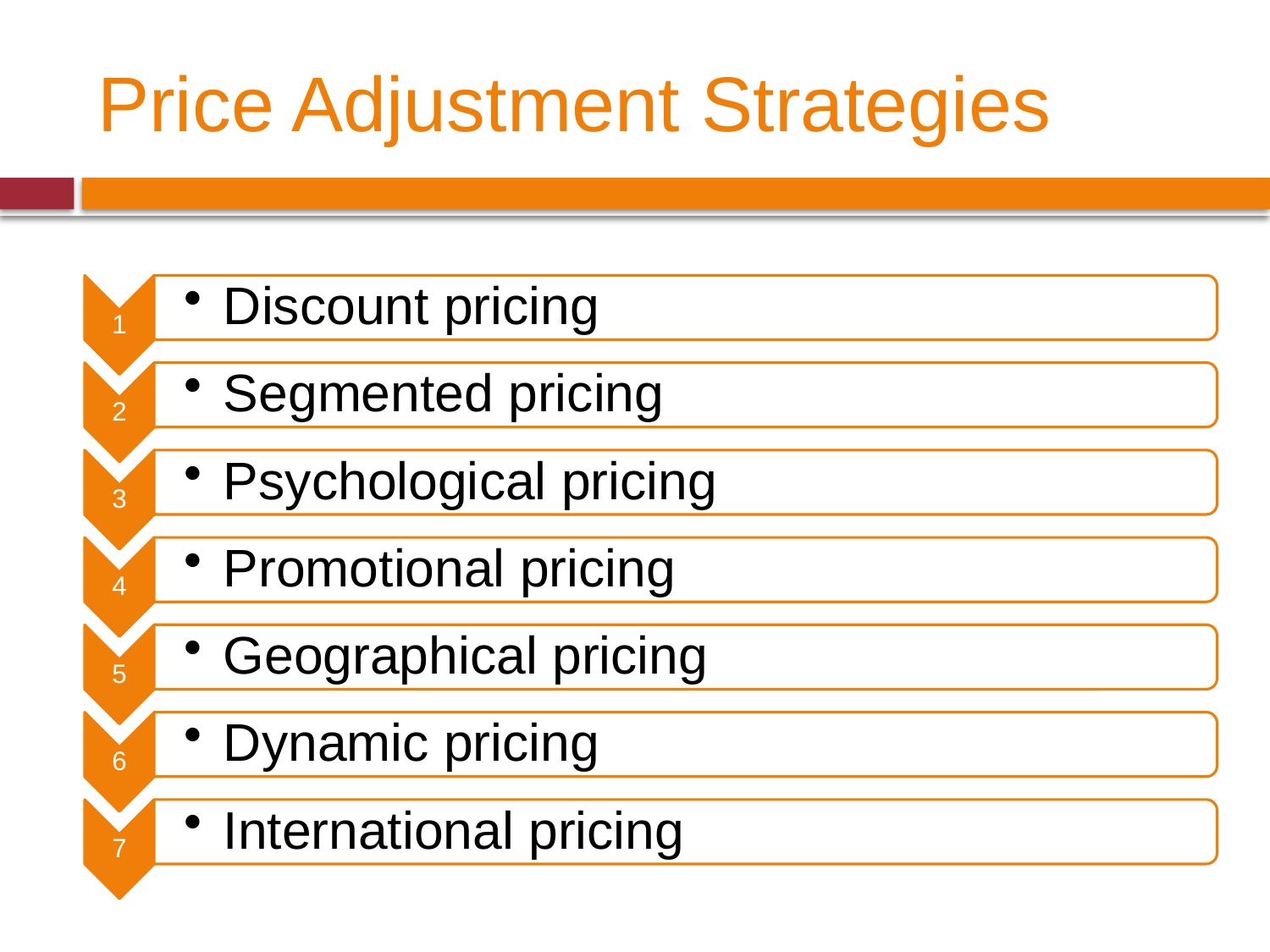

# Price Adjustment Strategies
1
Discount pricing
2
Segmented pricing
3
Psychological pricing
4
Promotional pricing
5
Geographical pricing
6
Dynamic pricing
7
International pricing